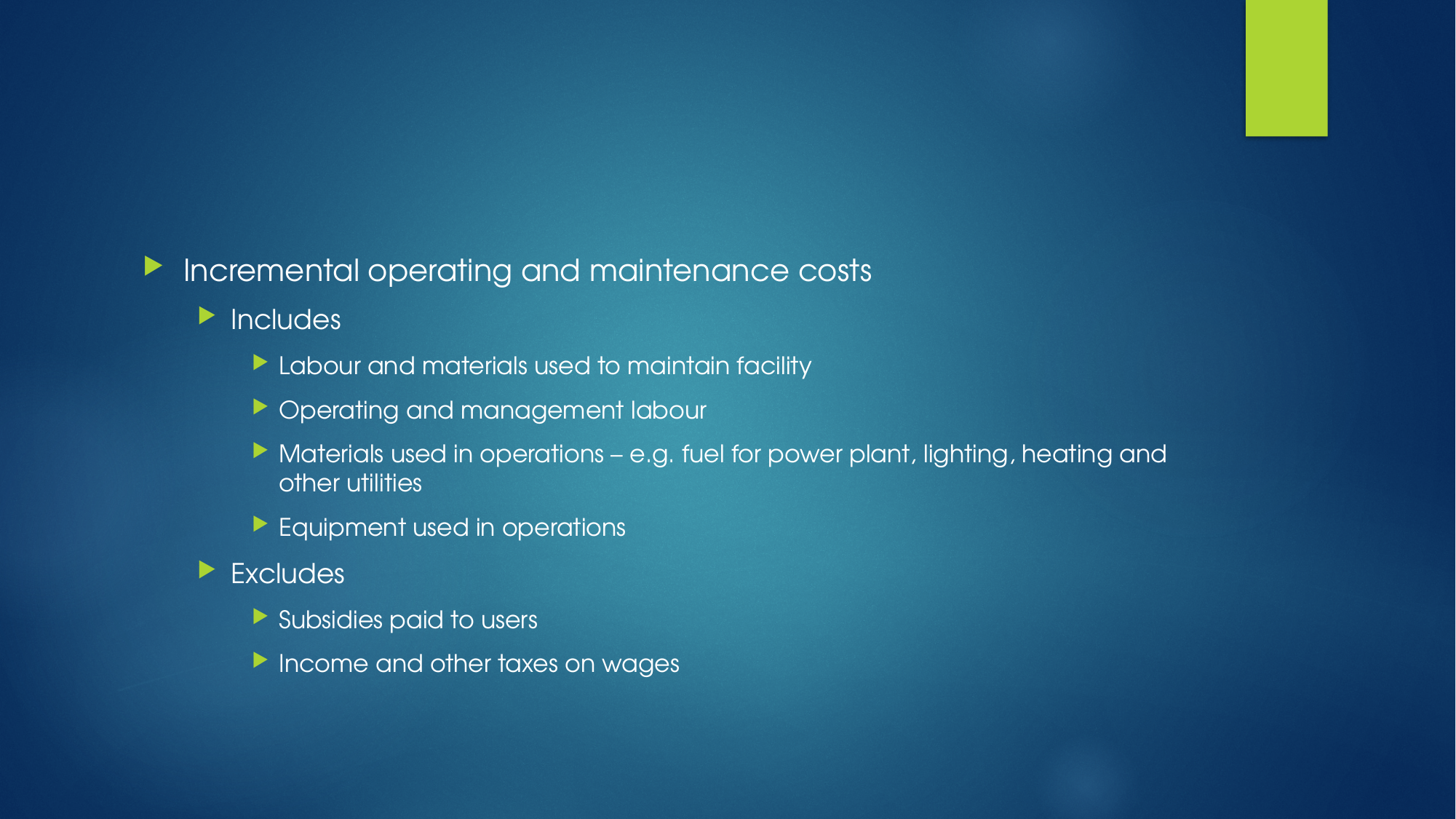

#
Incremental operating and maintenance costs
Includes
Labour and materials used to maintain facility
Operating and management labour
Materials used in operations – e.g. fuel for power plant, lighting, heating and other utilities
Equipment used in operations
Excludes
Subsidies paid to users
Income and other taxes on wages